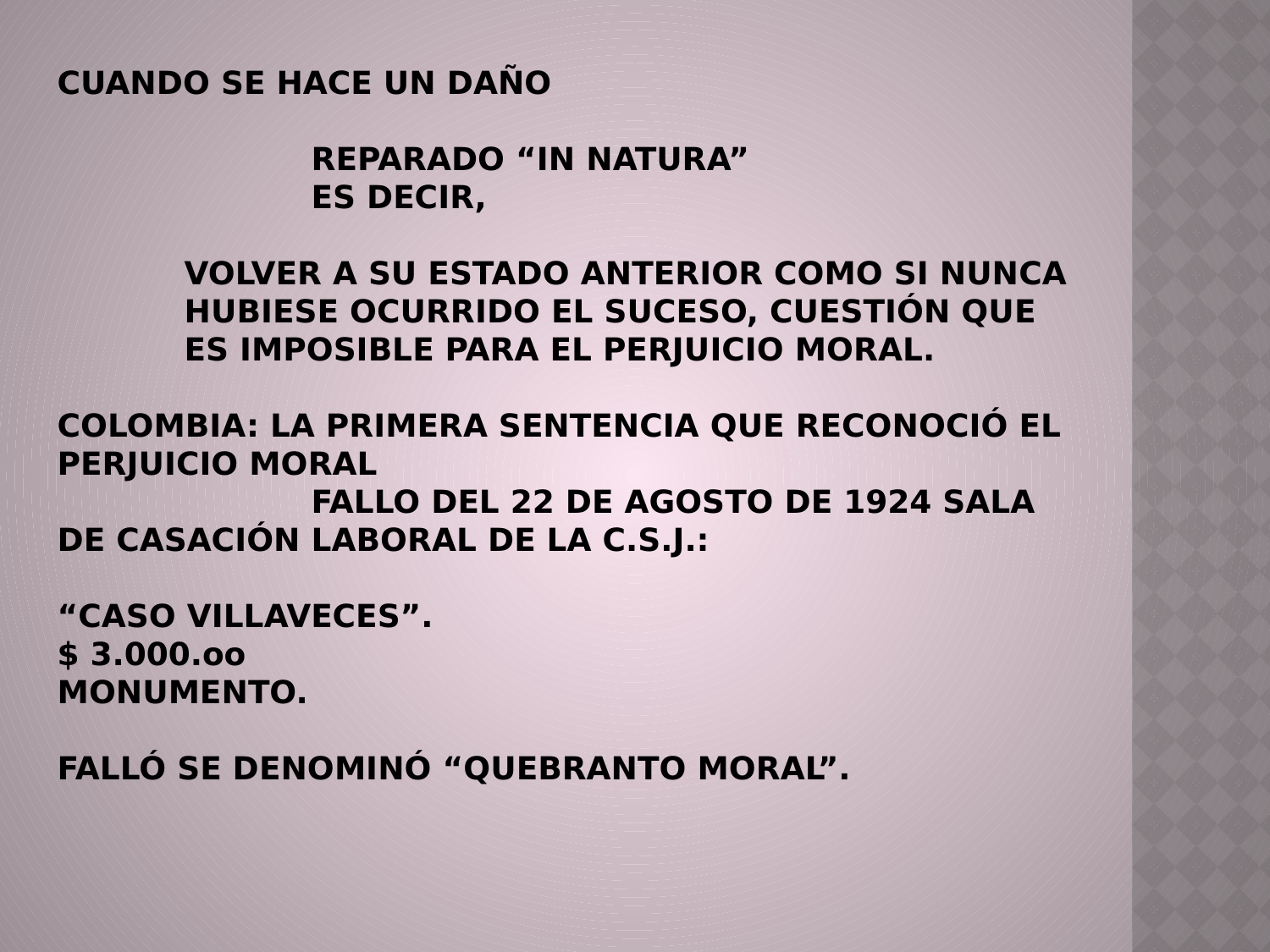

CUANDO SE HACE UN DAÑO

		REPARADO “IN NATURA”
		ES DECIR,

	VOLVER A SU ESTADO ANTERIOR COMO SI NUNCA 	HUBIESE OCURRIDO EL SUCESO, CUESTIÓN QUE
	ES IMPOSIBLE PARA EL PERJUICIO MORAL.

COLOMBIA: LA PRIMERA SENTENCIA QUE RECONOCIÓ EL PERJUICIO MORAL
		FALLO DEL 22 DE AGOSTO DE 1924 SALA DE CASACIÓN LABORAL DE LA C.S.J.:

“CASO VILLAVECES”.
$ 3.000.oo
MONUMENTO.

FALLÓ SE DENOMINÓ “QUEBRANTO MORAL”.